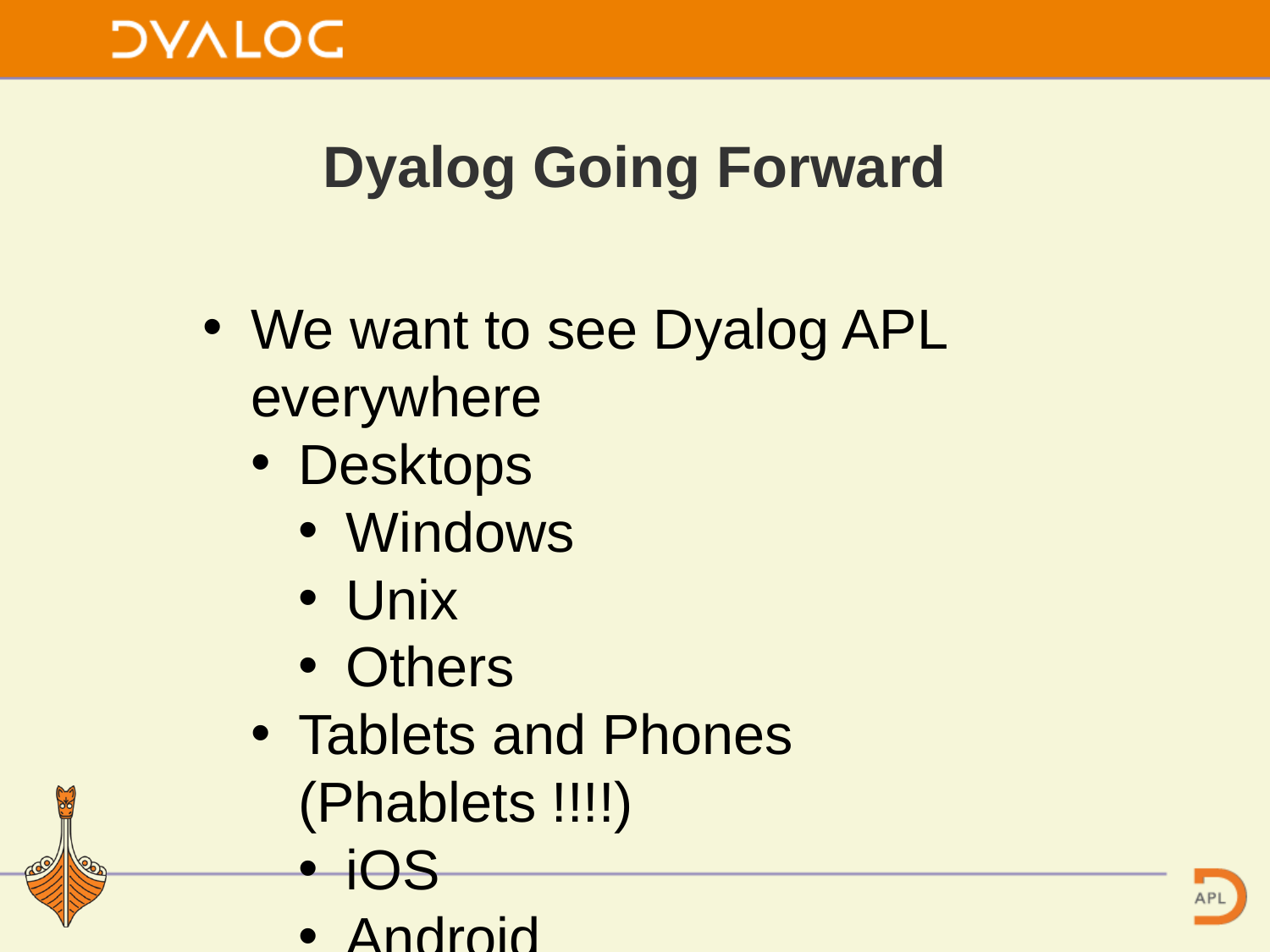

# Dyalog Going Forward
We want to see Dyalog APL everywhere
Desktops
Windows
Unix
Others
Tablets and Phones (Phablets !!!!)
iOS
Android
Surface / Windows Phone
Others
Others?